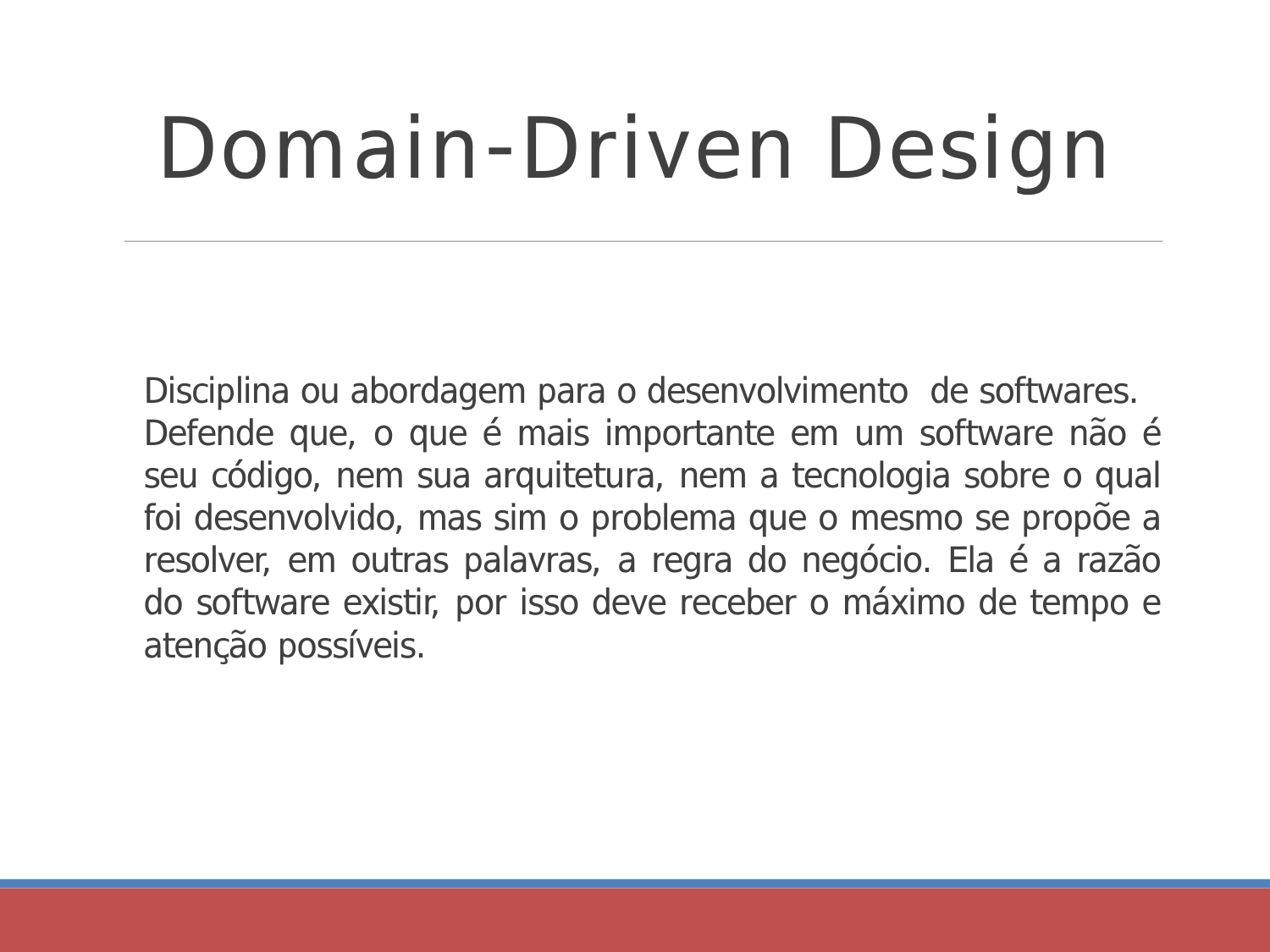

Domain-Driven Design
Disciplina ou abordagem para o desenvolvimento  de softwares.
Defende que, o que é mais importante em um software não é seu código, nem sua arquitetura, nem a tecnologia sobre o qual foi desenvolvido, mas sim o problema que o mesmo se propõe a resolver, em outras palavras, a regra do negócio. Ela é a razão do software existir, por isso deve receber o máximo de tempo e atenção possíveis.